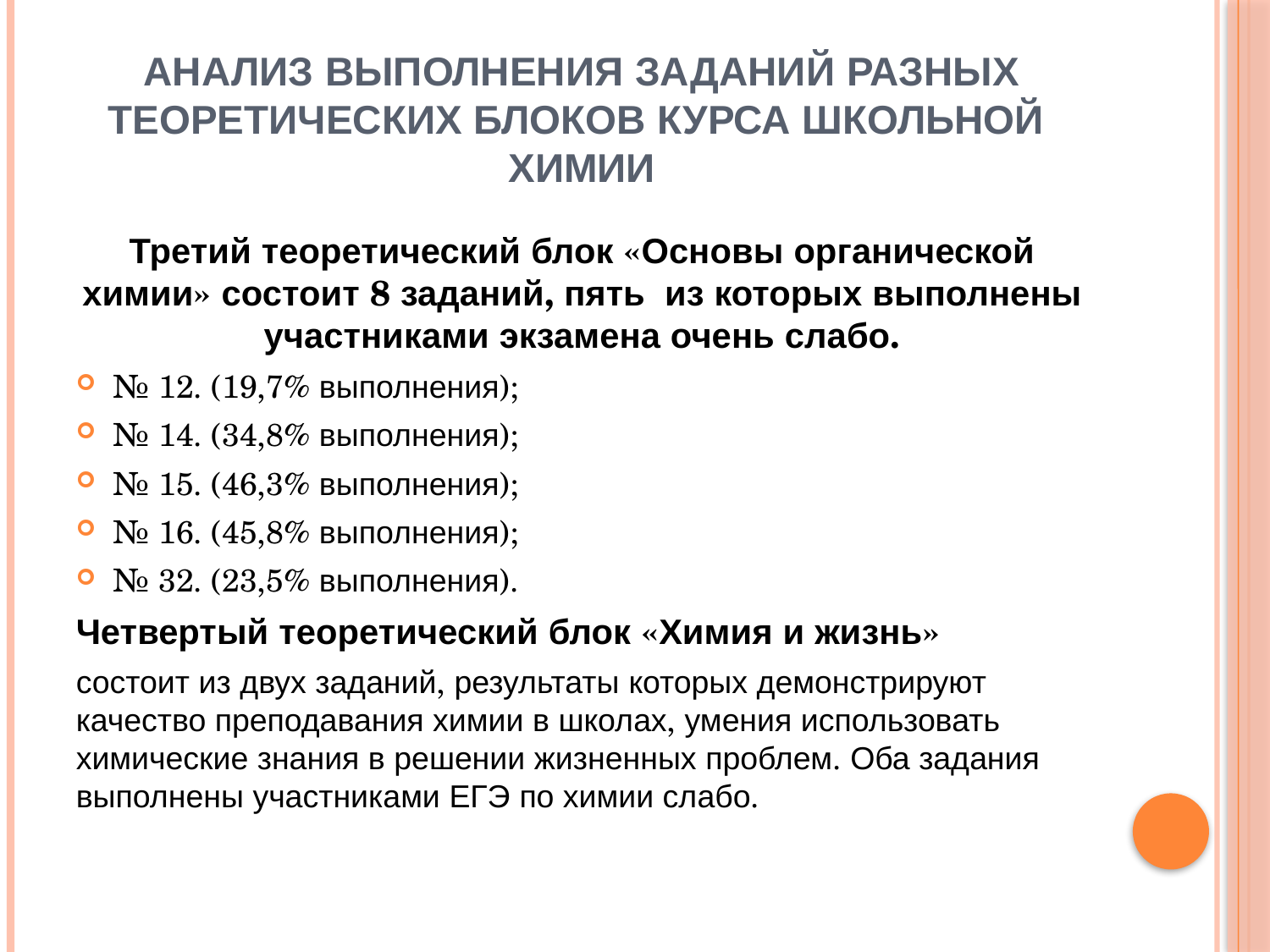

# Анализ выполнения заданий разных теоретических блоков курса школьной  химии
Третий теоретический блок «Основы органической химии» состоит 8 заданий, пять  из которых выполнены участниками экзамена очень слабо.
№ 12. (19,7% выполнения);
№ 14. (34,8% выполнения);
№ 15. (46,3% выполнения);
№ 16. (45,8% выполнения);
№ 32. (23,5% выполнения).
Четвертый теоретический блок «Химия и жизнь»
состоит из двух заданий, результаты которых демонстрируют качество преподавания химии в школах, умения использовать химические знания в решении жизненных проблем. Оба задания выполнены участниками ЕГЭ по химии слабо.